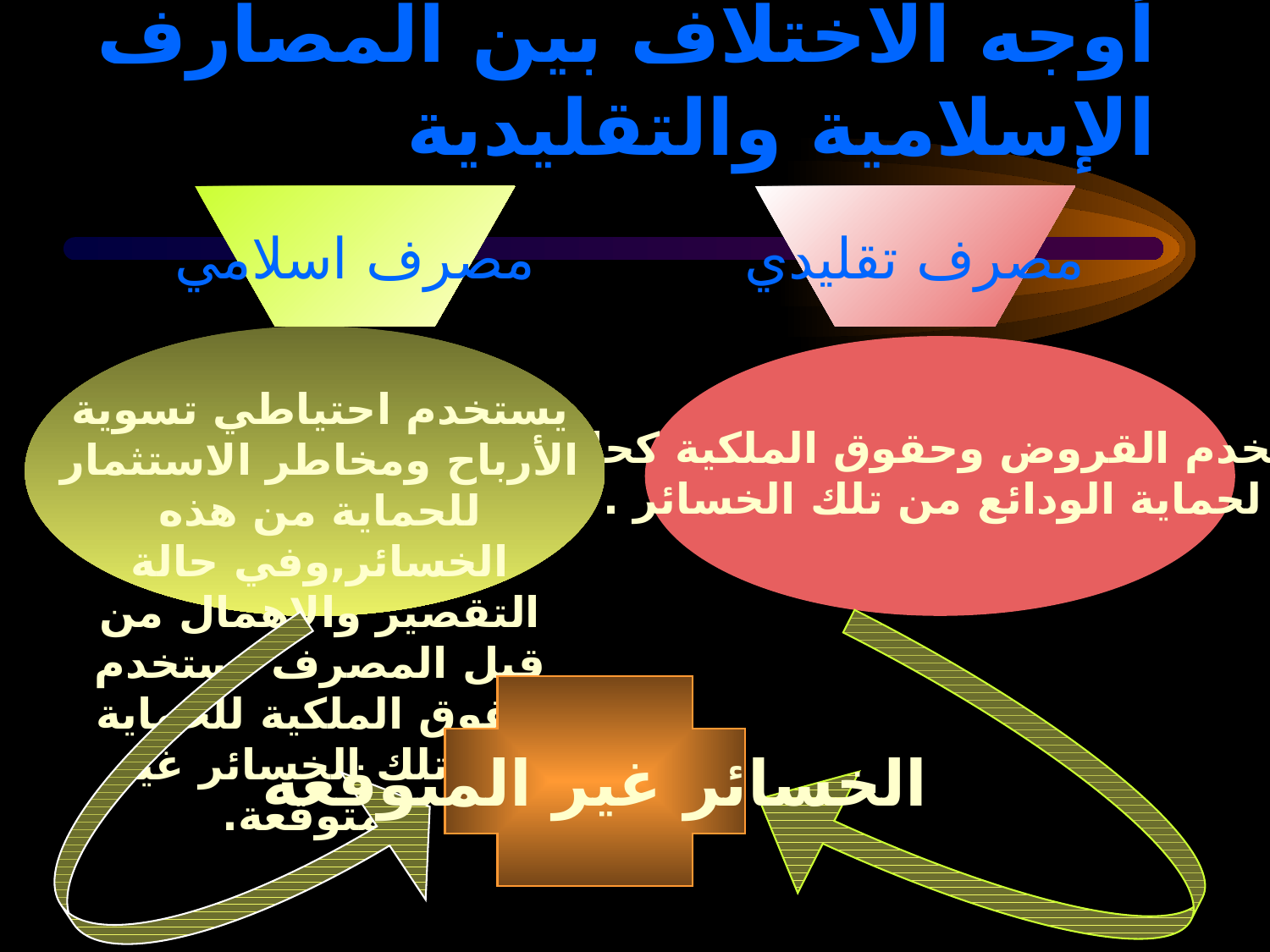

# أوجه الاختلاف بين المصارف الإسلامية والتقليدية
مصرف اسلامي
مصرف تقليدي

تستخدم القروض وحقوق الملكية كحاجز
 لحماية الودائع من تلك الخسائر .

يستخدم احتياطي تسوية الأرباح ومخاطر الاستثمار للحماية من هذه الخسائر,وفي حالة التقصير والإهمال من قبل المصرف تستخدم حقوق الملكية للحماية من تلك الخسائر غير المتوقعة.

الخسائر غير المتوقعة